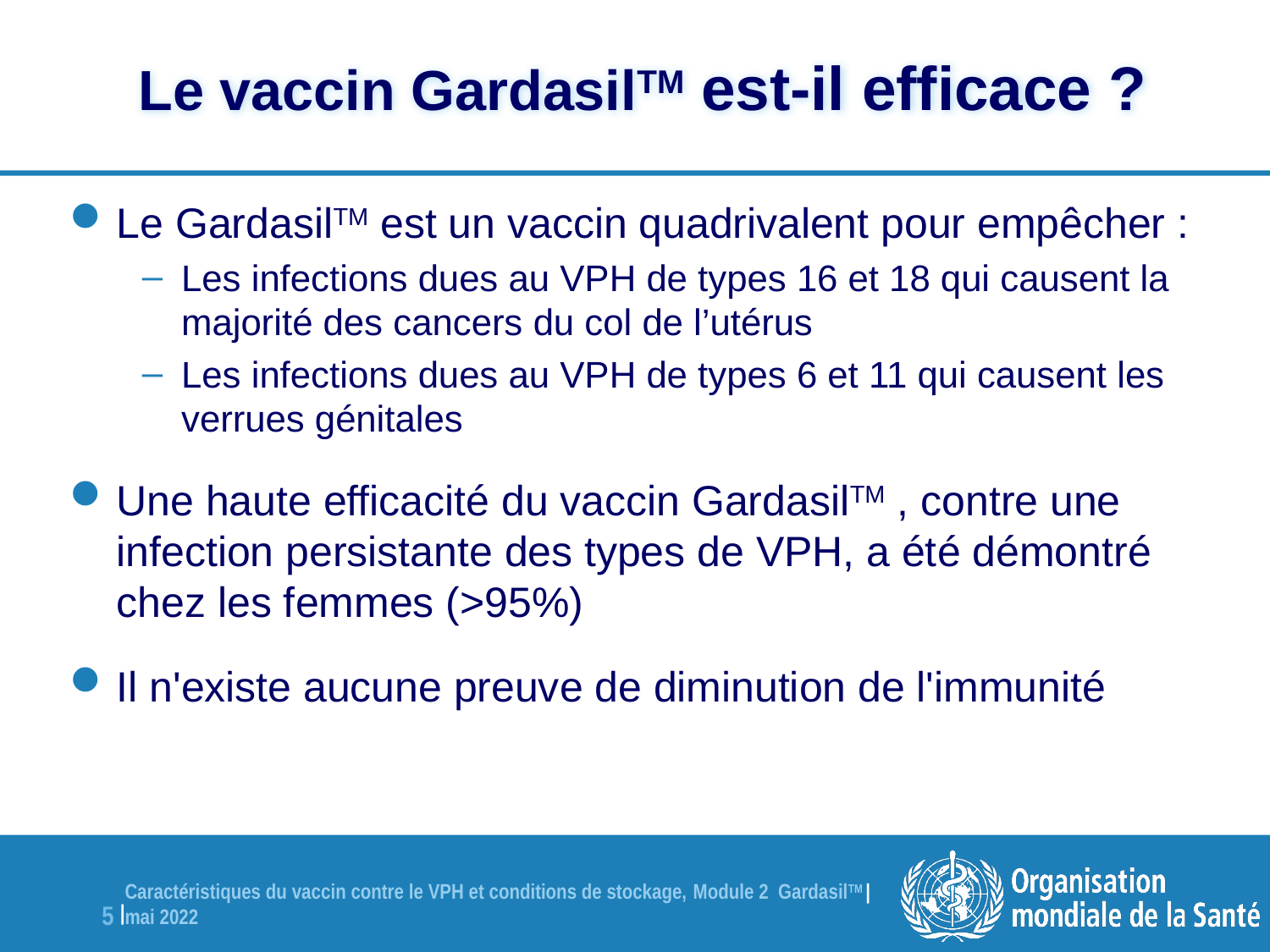

# Le vaccin GardasilTM est-il efficace ?
Le GardasilTM est un vaccin quadrivalent pour empêcher :
Les infections dues au VPH de types 16 et 18 qui causent la majorité des cancers du col de l’utérus
Les infections dues au VPH de types 6 et 11 qui causent les verrues génitales
Une haute efficacité du vaccin GardasilTM , contre une infection persistante des types de VPH, a été démontré chez les femmes (>95%)
Il n'existe aucune preuve de diminution de l'immunité